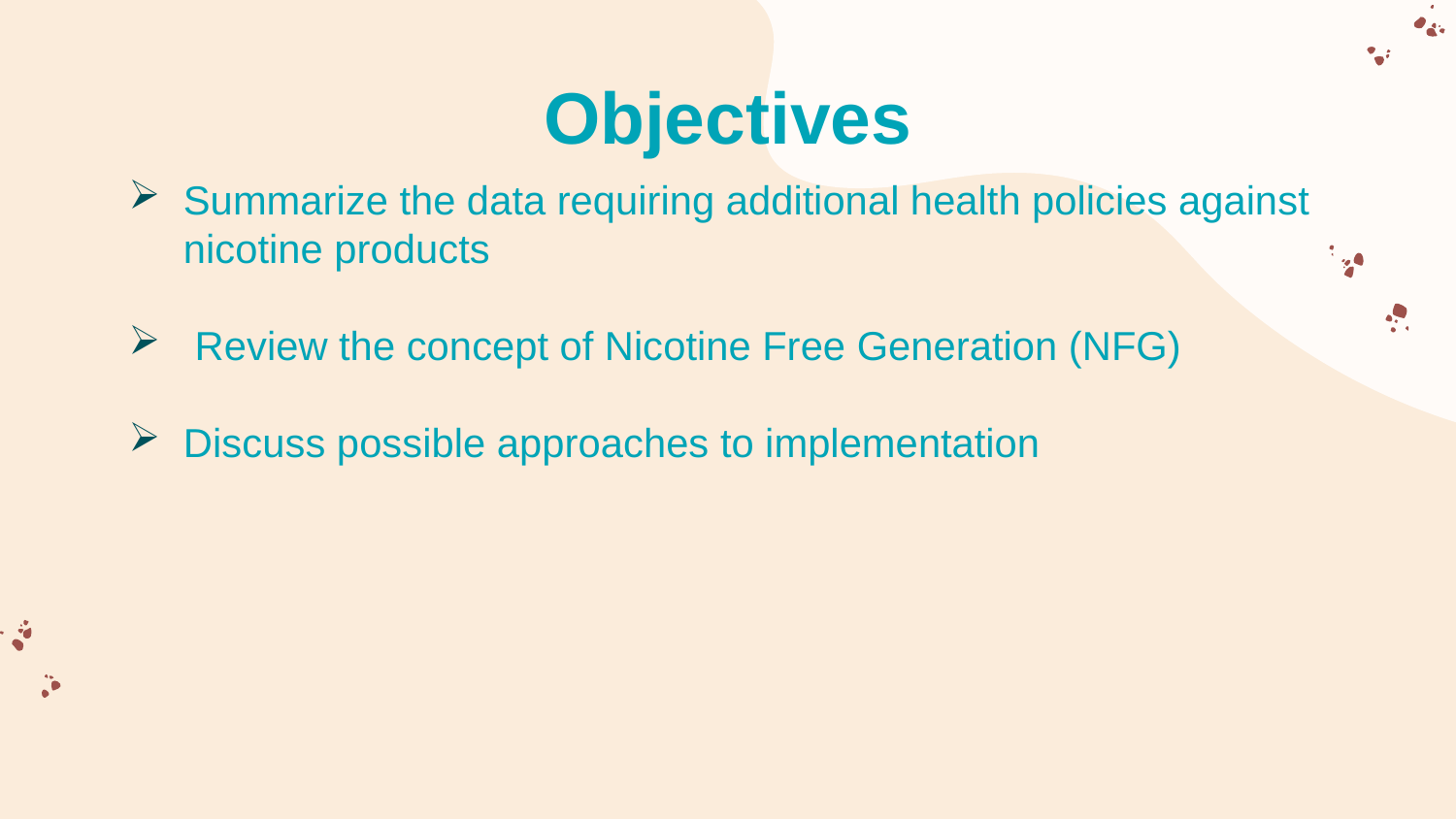

# Objectives
Summarize the data requiring additional health policies against nicotine products

 Review the concept of Nicotine Free Generation (NFG)

Discuss possible approaches to implementation